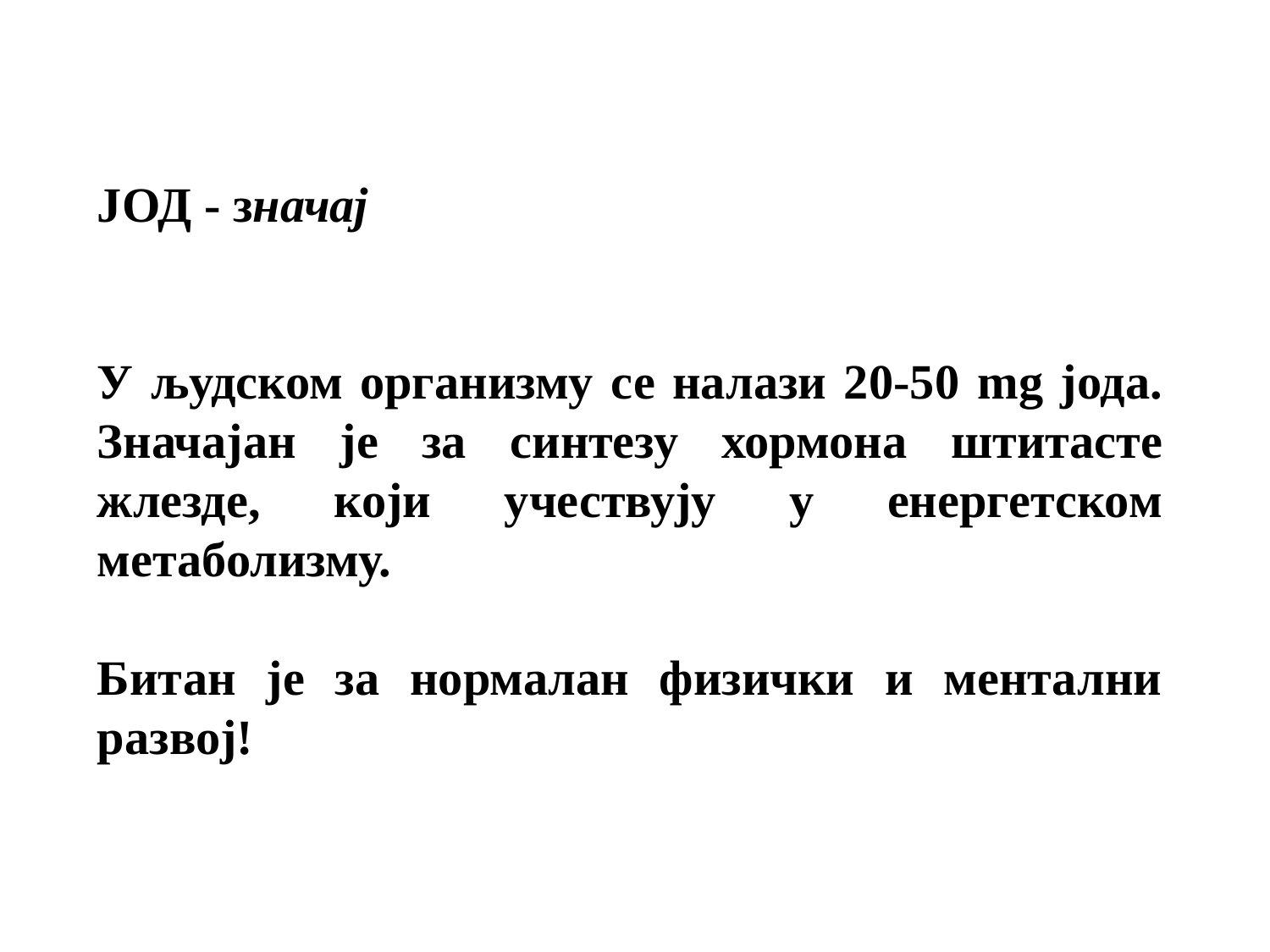

ЈОД - значај

У људском организму се налази 20-50 mg јода. Значајан је за синтезу хормона штитасте жлезде, који учествују у енергетском метаболизму.

Битан је за нормалан физички и ментални развој!